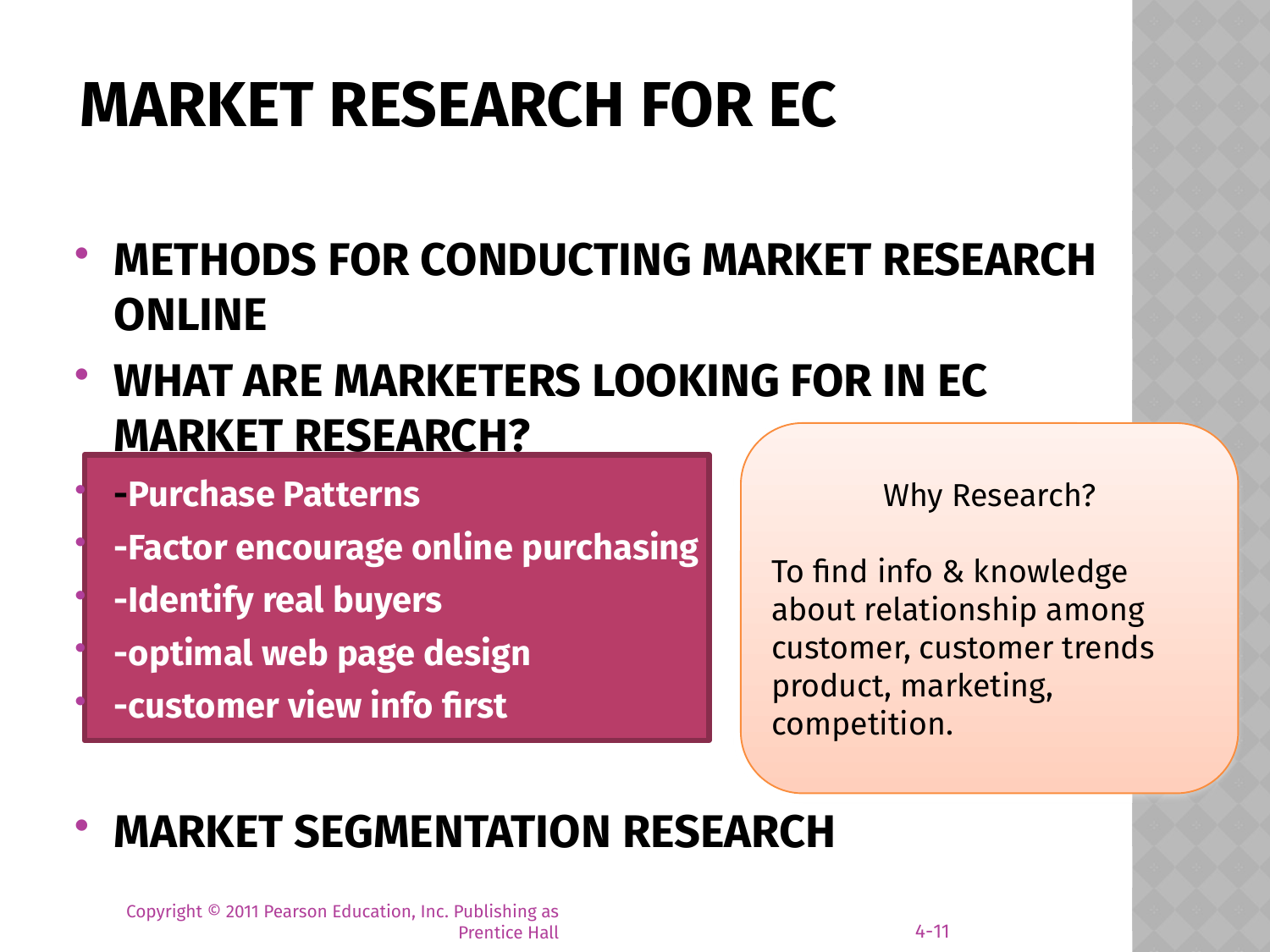

# MARKET RESEARCH FOR EC
METHODS FOR CONDUCTING MARKET RESEARCH ONLINE
WHAT ARE MARKETERS LOOKING FOR IN EC MARKET RESEARCH?
-Purchase Patterns
-Factor encourage online purchasing
-Identify real buyers
-optimal web page design
-customer view info first

MARKET SEGMENTATION RESEARCH
Why Research?

To find info & knowledge about relationship among customer, customer trends product, marketing, competition.

4-11
Copyright © 2011 Pearson Education, Inc. Publishing as Prentice Hall